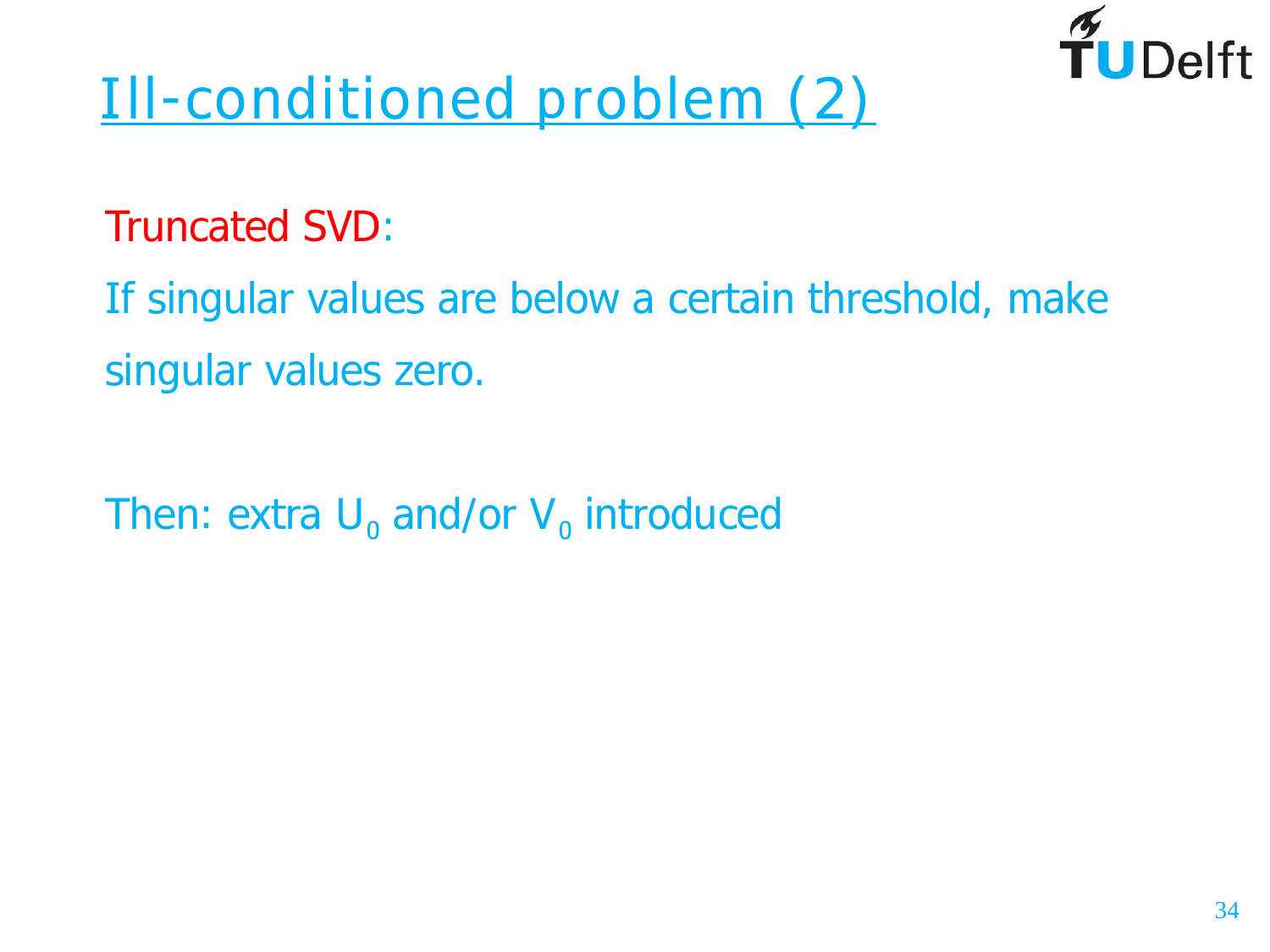

# Ill-conditioned problem (2)
Truncated SVD:
If singular values are below a certain threshold, make
singular values zero.

Then: extra U0 and/or V0 introduced

34